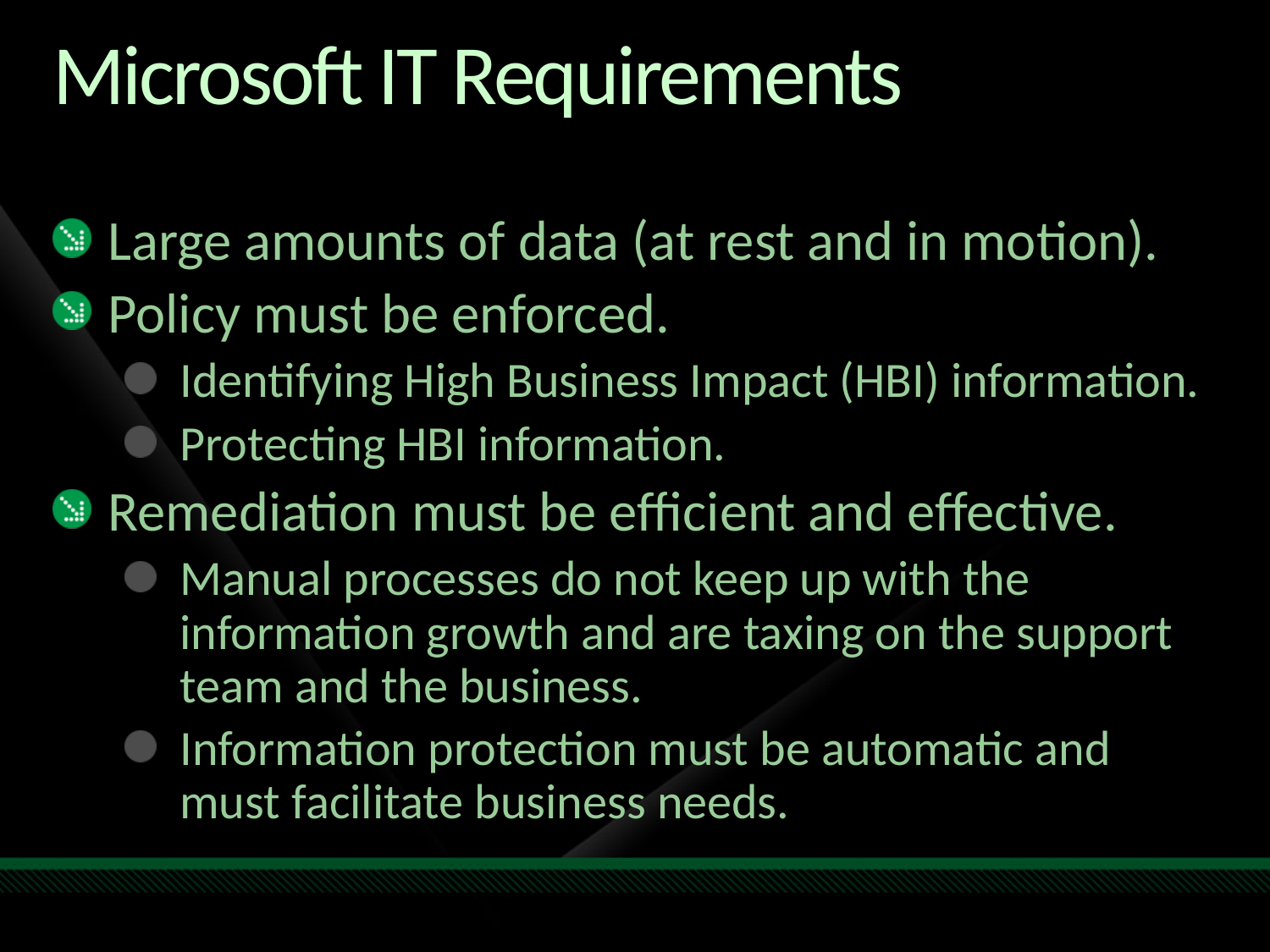

# Microsoft IT Requirements
Large amounts of data (at rest and in motion).
Policy must be enforced.
Identifying High Business Impact (HBI) information.
Protecting HBI information.
Remediation must be efficient and effective.
Manual processes do not keep up with the information growth and are taxing on the support team and the business.
Information protection must be automatic and must facilitate business needs.